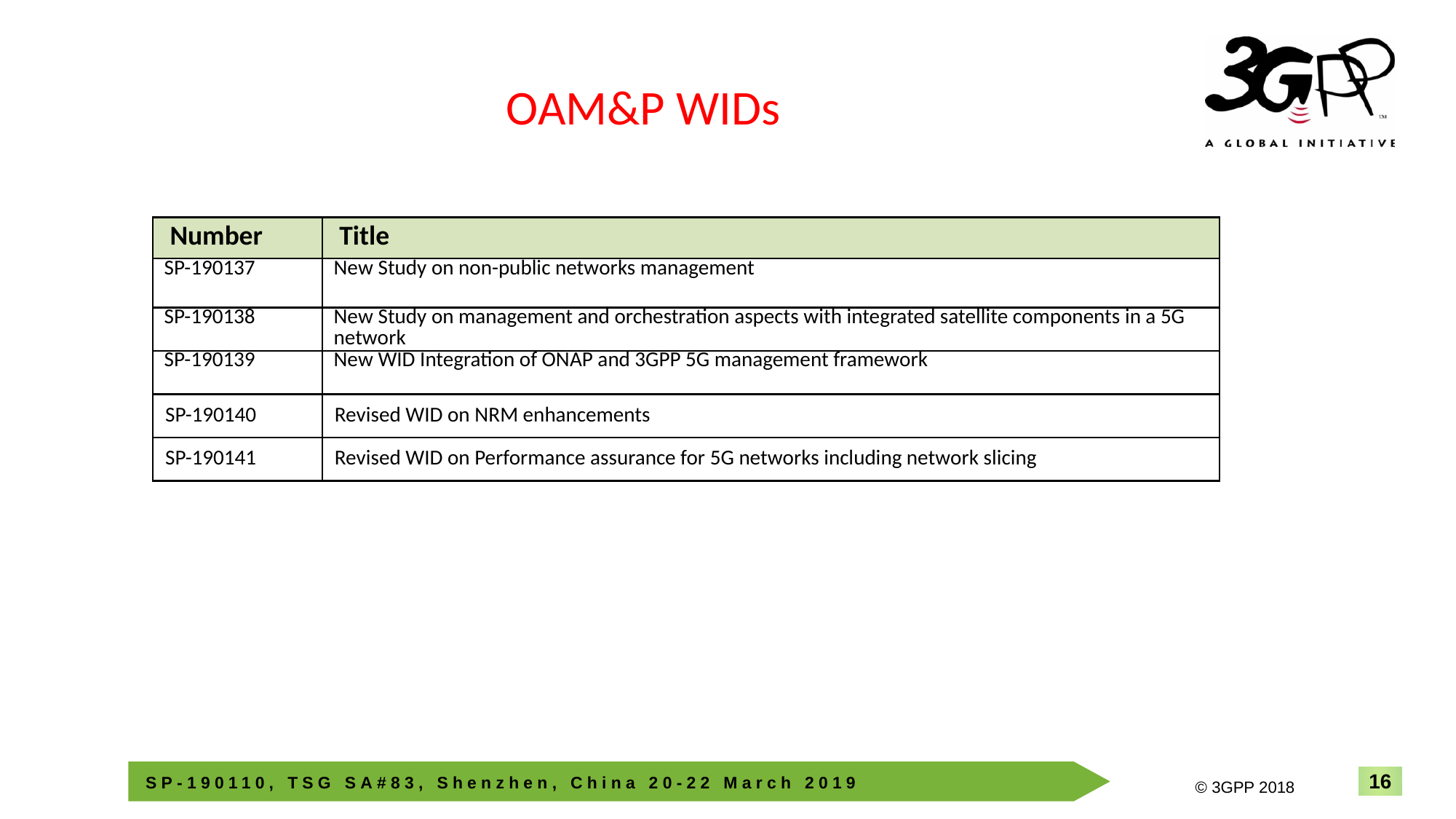

OAM&P WIDs
| Number | Title |
| --- | --- |
| SP-190137 | New Study on non-public networks management |
| SP-190138 | New Study on management and orchestration aspects with integrated satellite components in a 5G network |
| SP-190139 | New WID Integration of ONAP and 3GPP 5G management framework |
| SP-190140 | Revised WID on NRM enhancements |
| SP-190141 | Revised WID on Performance assurance for 5G networks including network slicing |